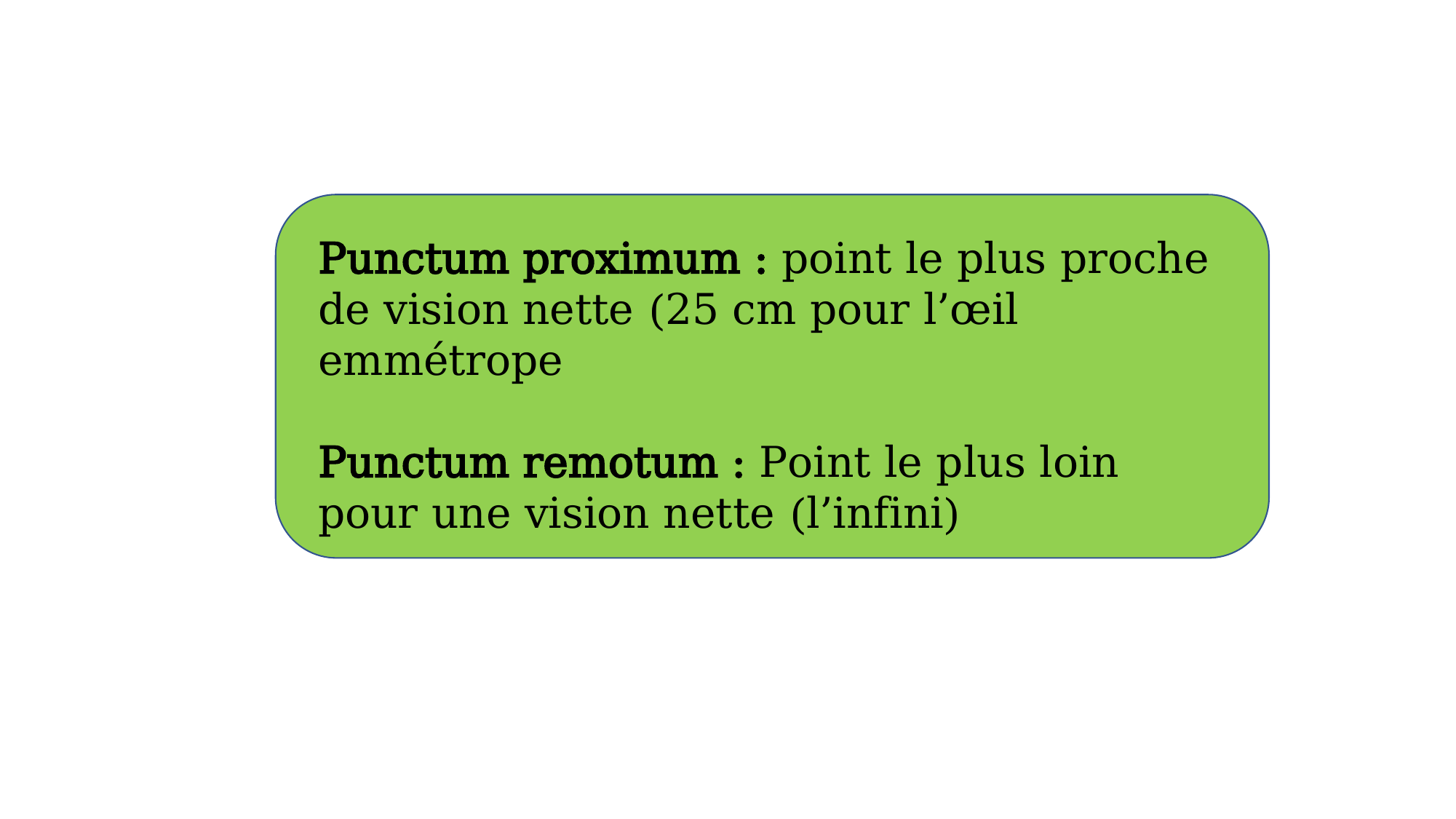

Punctum proximum : point le plus proche de vision nette (25 cm pour l’œil emmétrope

Punctum remotum : Point le plus loin pour une vision nette (l’infini)